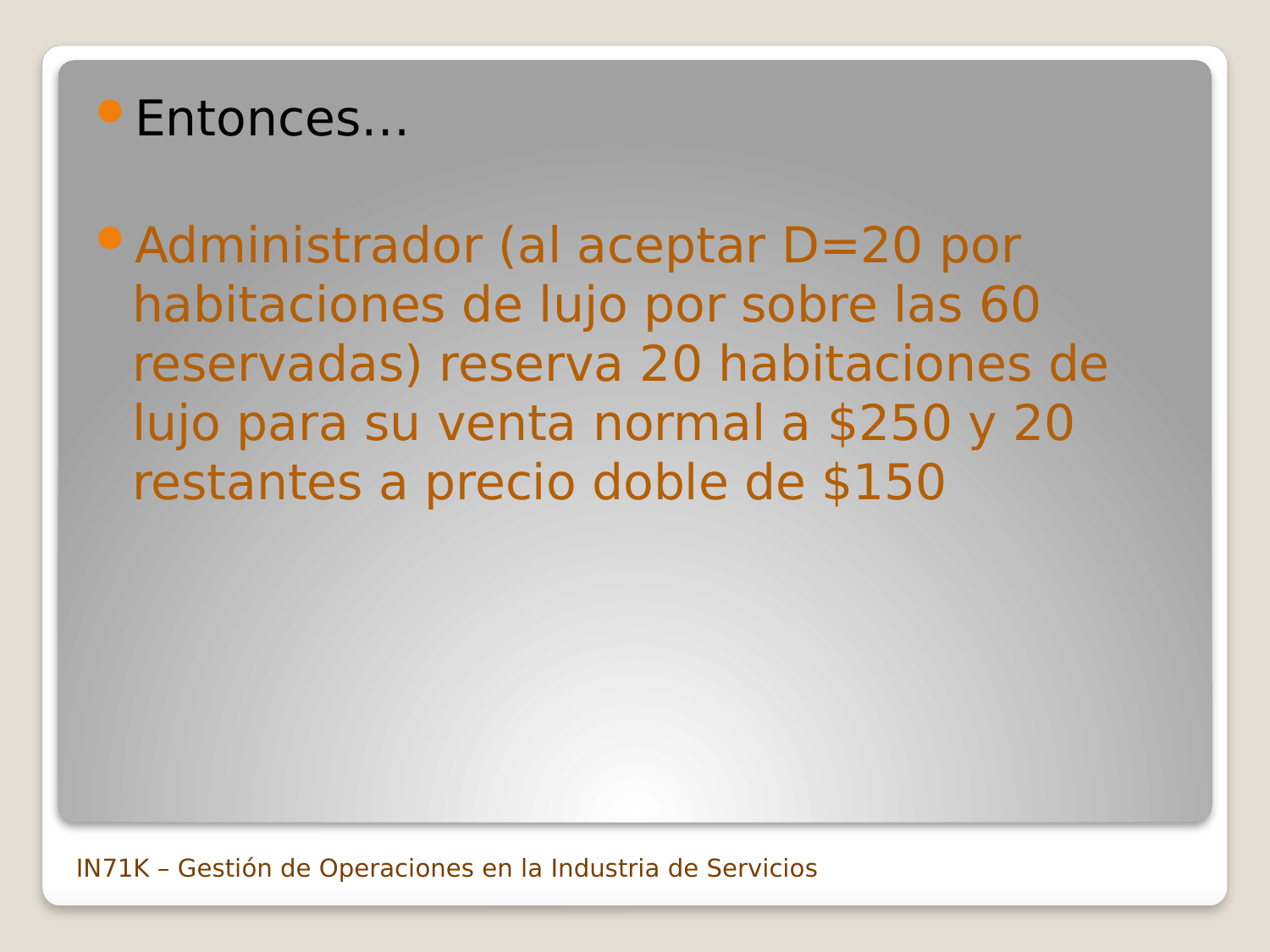

Entonces…

Administrador (al aceptar D=20 por habitaciones de lujo por sobre las 60 reservadas) reserva 20 habitaciones de lujo para su venta normal a $250 y 20 restantes a precio doble de $150
IN71K – Gestión de Operaciones en la Industria de Servicios